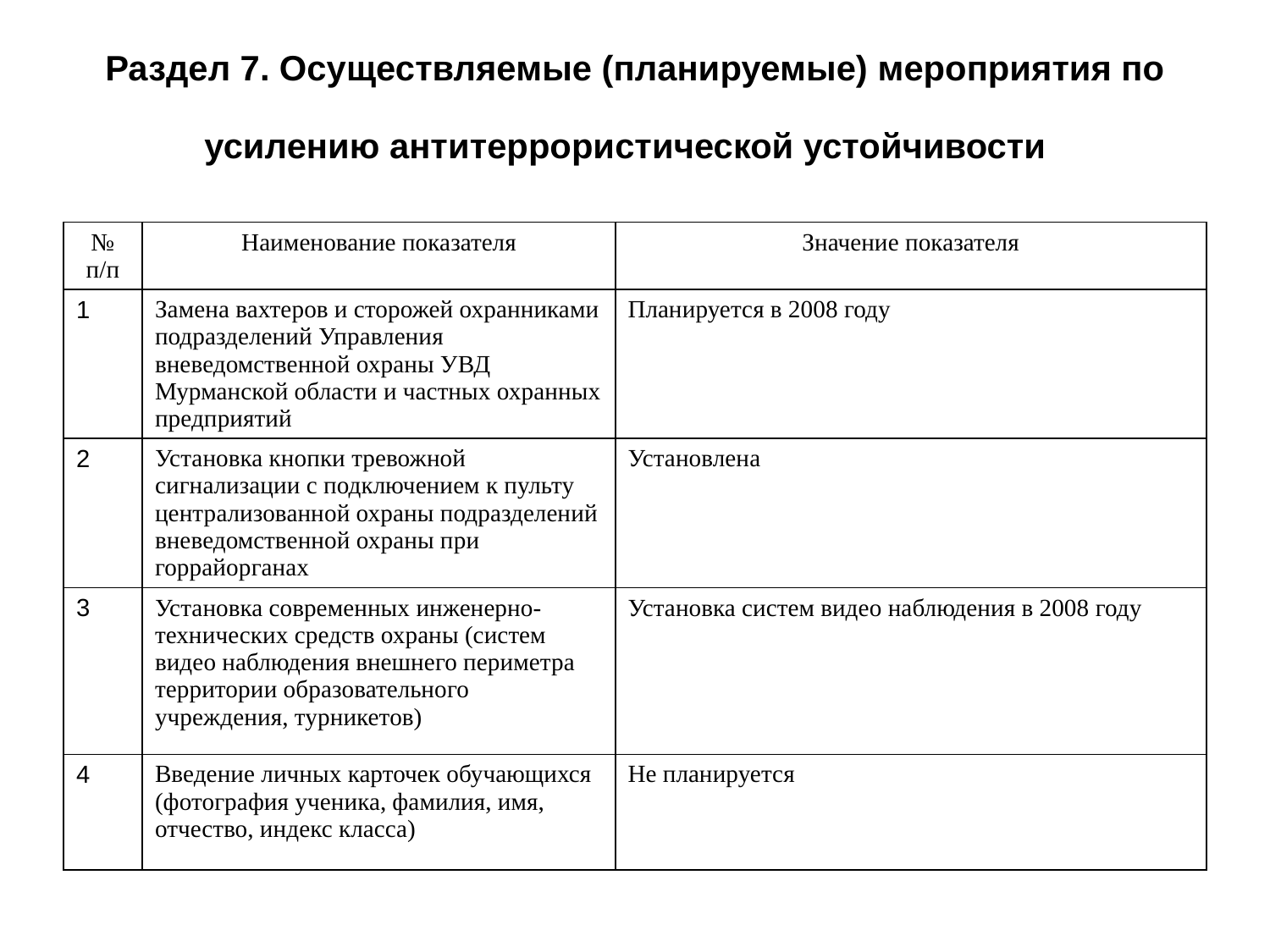

# Раздел 7. Осуществляемые (планируемые) мероприятия по усилению антитеррористической устойчивости
| № п/п | Наименование показателя | Значение показателя |
| --- | --- | --- |
| 1 | Замена вахтеров и сторожей охранниками подразделений Управления вневедомственной охраны УВД Мурманской области и частных охранных предприятий | Планируется в 2008 году |
| 2 | Установка кнопки тревожной сигнализации с подключением к пульту централизованной охраны подразделений вневедомственной охраны при горрайорганах | Установлена |
| 3 | Установка современных инженерно-технических средств охраны (систем видео наблюдения внешнего периметра территории образовательного учреждения, турникетов) | Установка систем видео наблюдения в 2008 году |
| 4 | Введение личных карточек обучающихся (фотография ученика, фамилия, имя, отчество, индекс класса) | Не планируется |